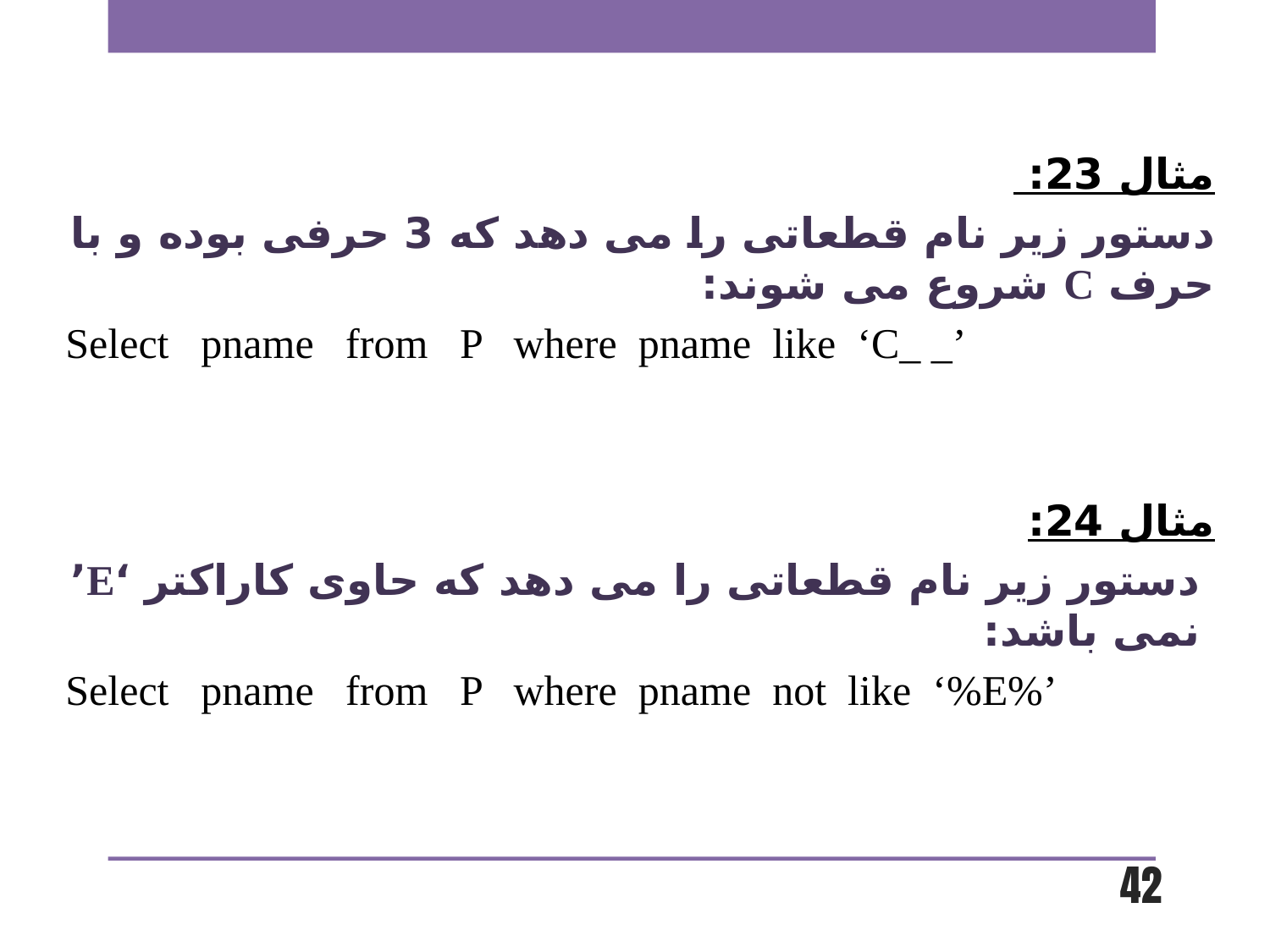

مثال 23:
دستور زیر نام قطعاتی را می دهد که 3 حرفی بوده و با حرف C شروع می شوند:
Select   pname   from   P   where  pname  like  ‘C_ _’

مثال 24:
 دستور زیر نام قطعاتی را می دهد که حاوی کاراکتر ‘E’  نمی باشد:
Select   pname   from   P   where  pname  not  like  ‘%E%’

42